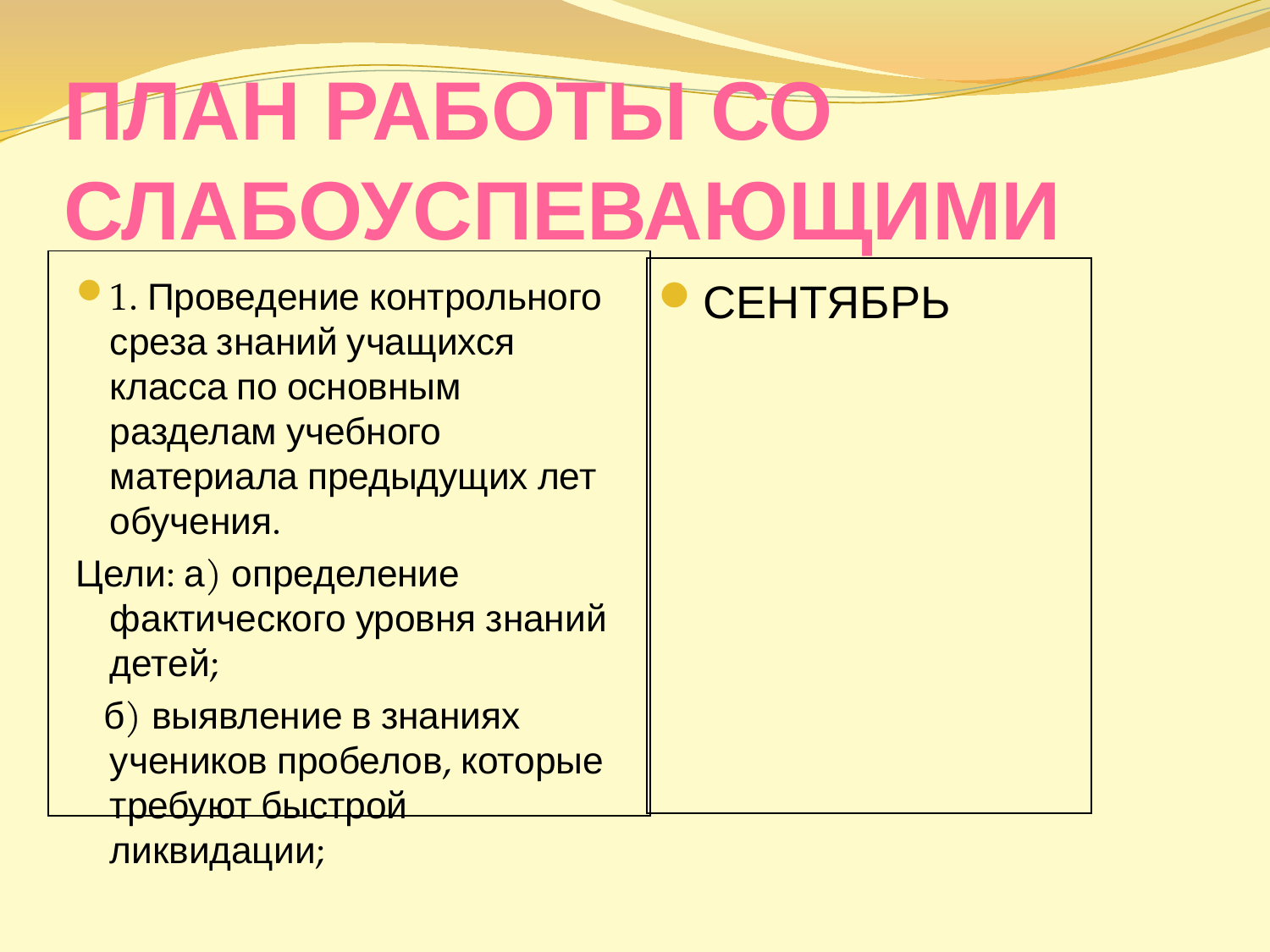

# ПЛАН РАБОТЫ СО СЛАБОУСПЕВАЮЩИМИ
|  |
| --- |
|  |
| --- |
1. Проведение контрольного среза знаний учащихся класса по основным разделам учебного материала предыдущих лет обучения.
Цели: а) определение фактического уровня знаний детей;
   б) выявление в знаниях учеников пробелов, которые требуют быстрой ликвидации;
СЕНТЯБРЬ